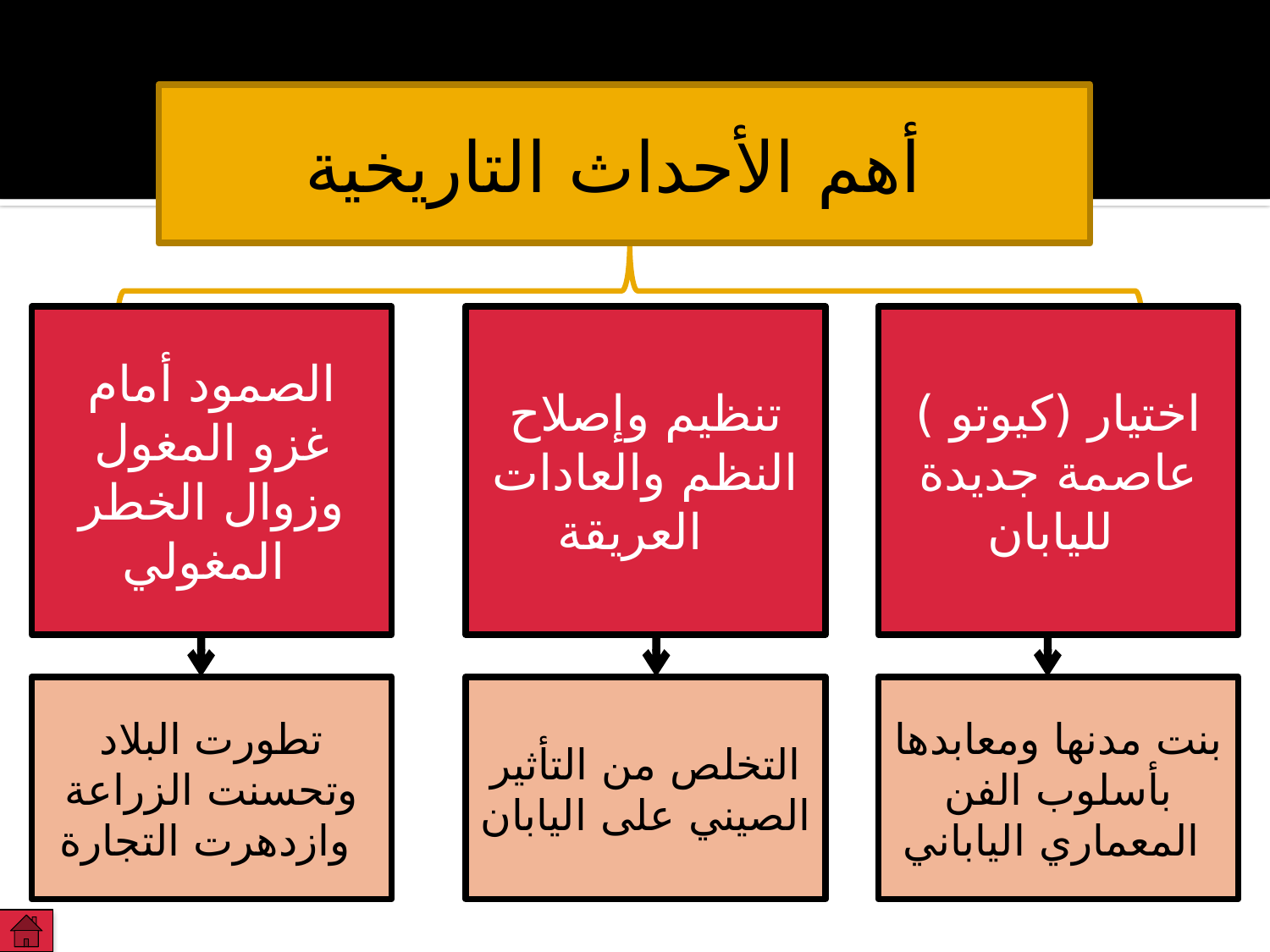

أهم الأحداث التاريخية
الصمود أمام غزو المغول وزوال الخطر المغولي
تنظيم وإصلاح النظم والعادات العريقة
اختيار (كيوتو ) عاصمة جديدة لليابان
تطورت البلاد وتحسنت الزراعة وازدهرت التجارة
التخلص من التأثير الصيني على اليابان
بنت مدنها ومعابدها بأسلوب الفن المعماري الياباني